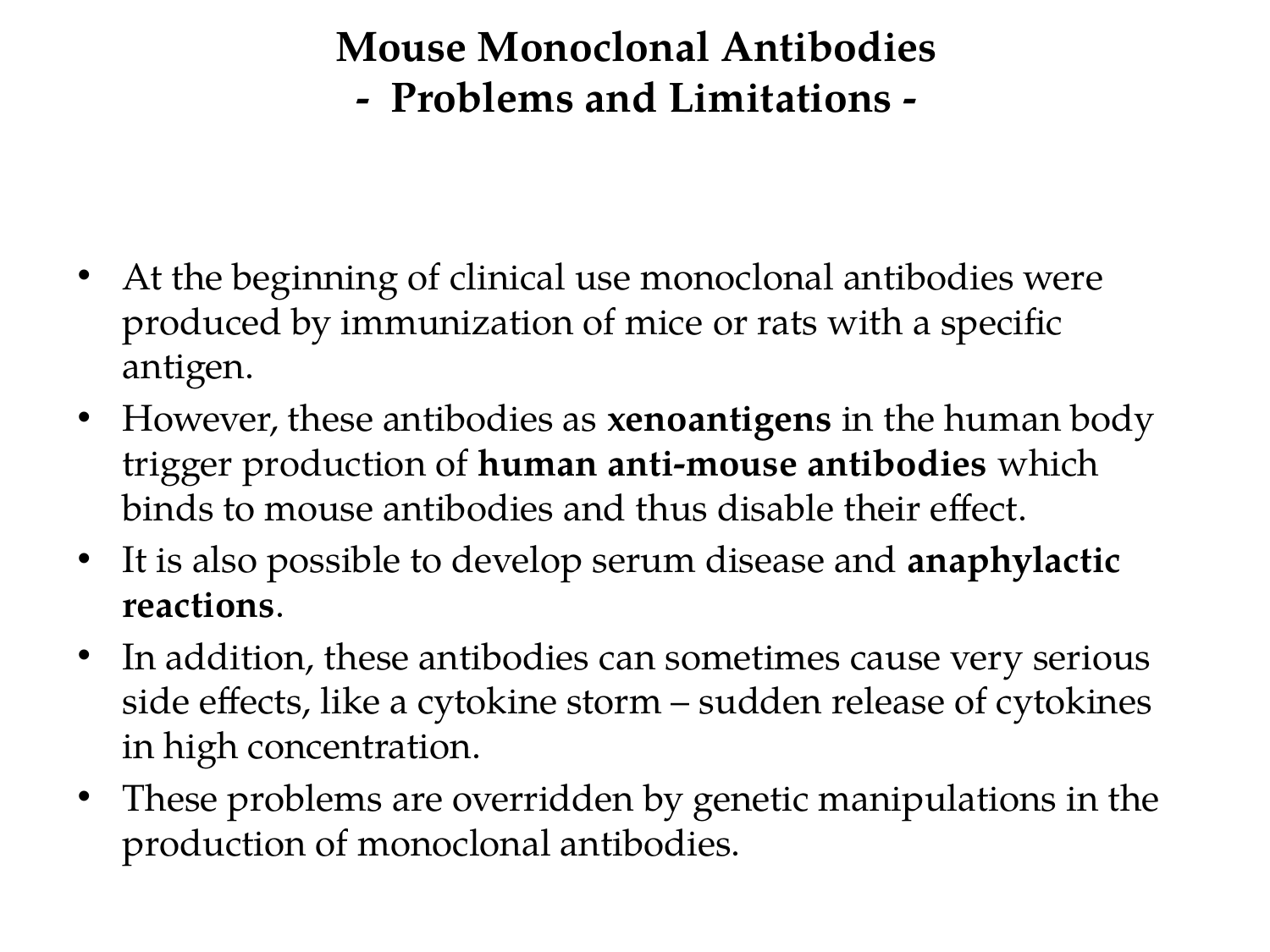

# Mouse Monoclonal Antibodies -  Problems and Limitations -
At the beginning of clinical use monoclonal antibodies were produced by immunization of mice or rats with a specific antigen.
However, these antibodies as xenoantigens in the human body trigger production of human anti-mouse antibodies which binds to mouse antibodies and thus disable their effect.
It is also possible to develop serum disease and anaphylactic reactions.
In addition, these antibodies can sometimes cause very serious side effects, like a cytokine storm – sudden release of cytokines in high concentration.
These problems are overridden by genetic manipulations in the production of monoclonal antibodies.